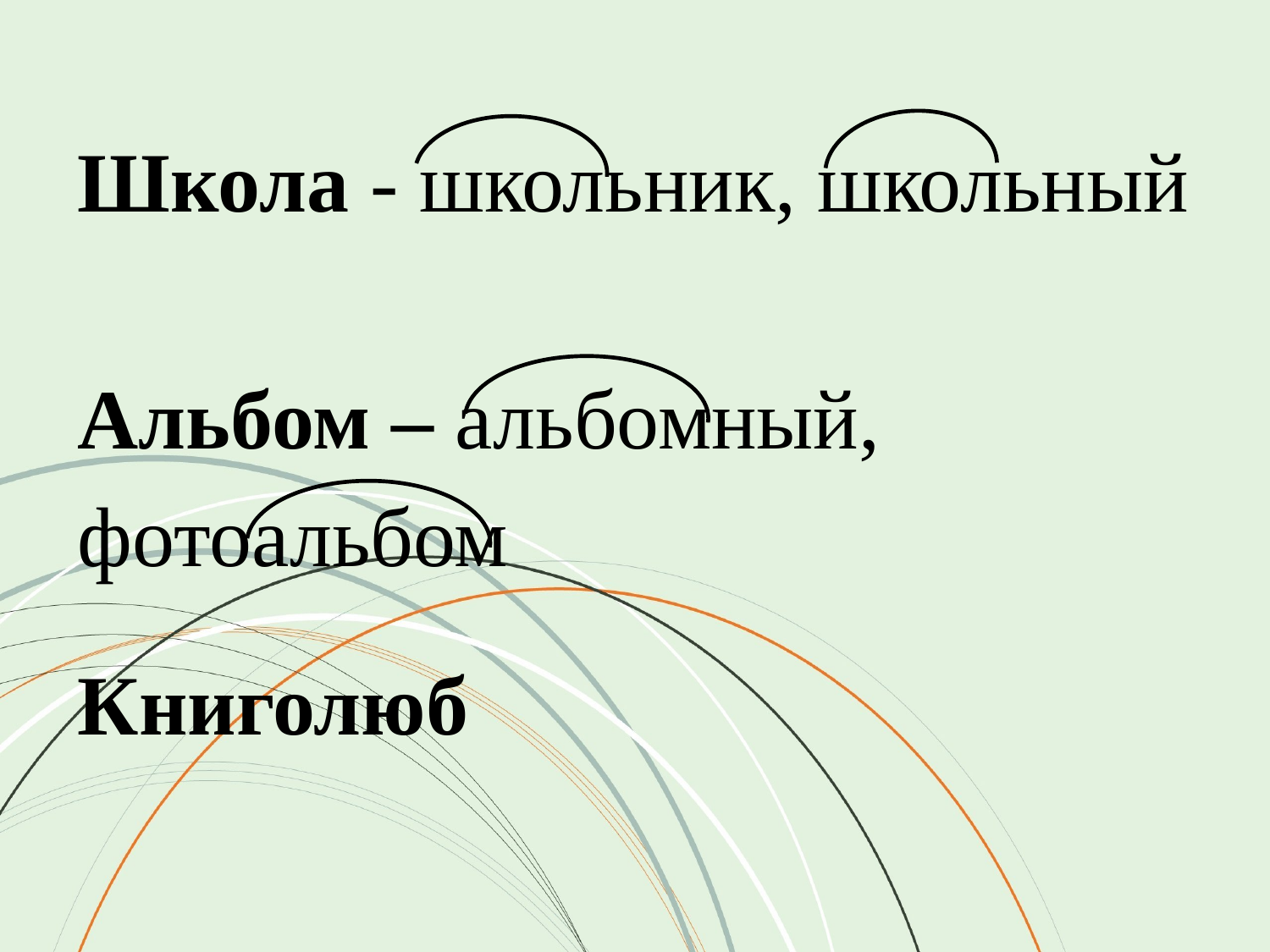

Школа - школьник, школьный

Альбом – альбомный,
фотоальбом

Книголюб